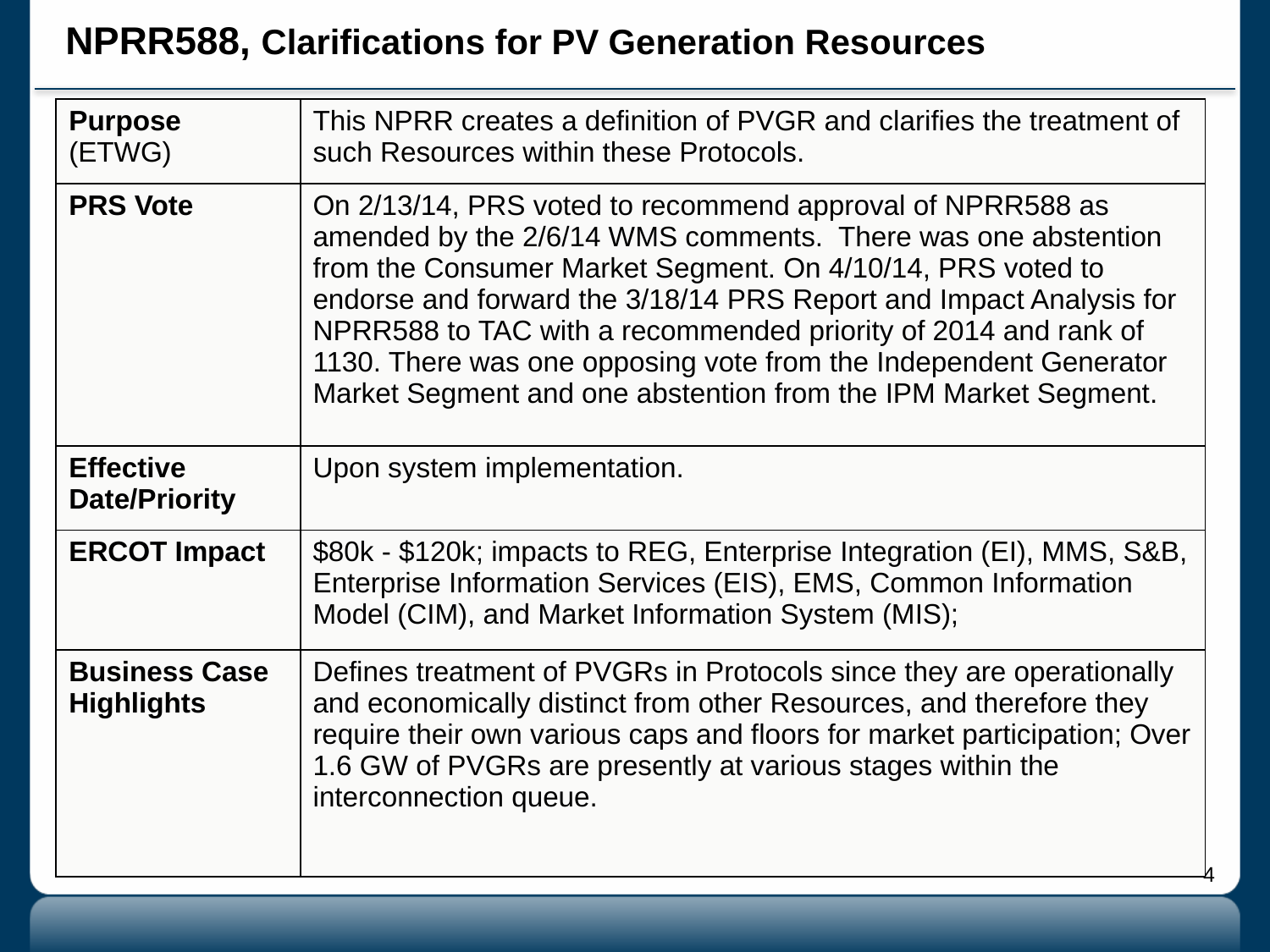

# NPRR588, Clarifications for PV Generation Resources
| Purpose (ETWG) | This NPRR creates a definition of PVGR and clarifies the treatment of such Resources within these Protocols. |
| --- | --- |
| PRS Vote | On 2/13/14, PRS voted to recommend approval of NPRR588 as amended by the 2/6/14 WMS comments. There was one abstention from the Consumer Market Segment. On 4/10/14, PRS voted to endorse and forward the 3/18/14 PRS Report and Impact Analysis for NPRR588 to TAC with a recommended priority of 2014 and rank of 1130. There was one opposing vote from the Independent Generator Market Segment and one abstention from the IPM Market Segment. |
| Effective Date/Priority | Upon system implementation. |
| ERCOT Impact | $80k - $120k; impacts to REG, Enterprise Integration (EI), MMS, S&B, Enterprise Information Services (EIS), EMS, Common Information Model (CIM), and Market Information System (MIS); |
| Business Case Highlights | Defines treatment of PVGRs in Protocols since they are operationally and economically distinct from other Resources, and therefore they require their own various caps and floors for market participation; Over 1.6 GW of PVGRs are presently at various stages within the interconnection queue. |